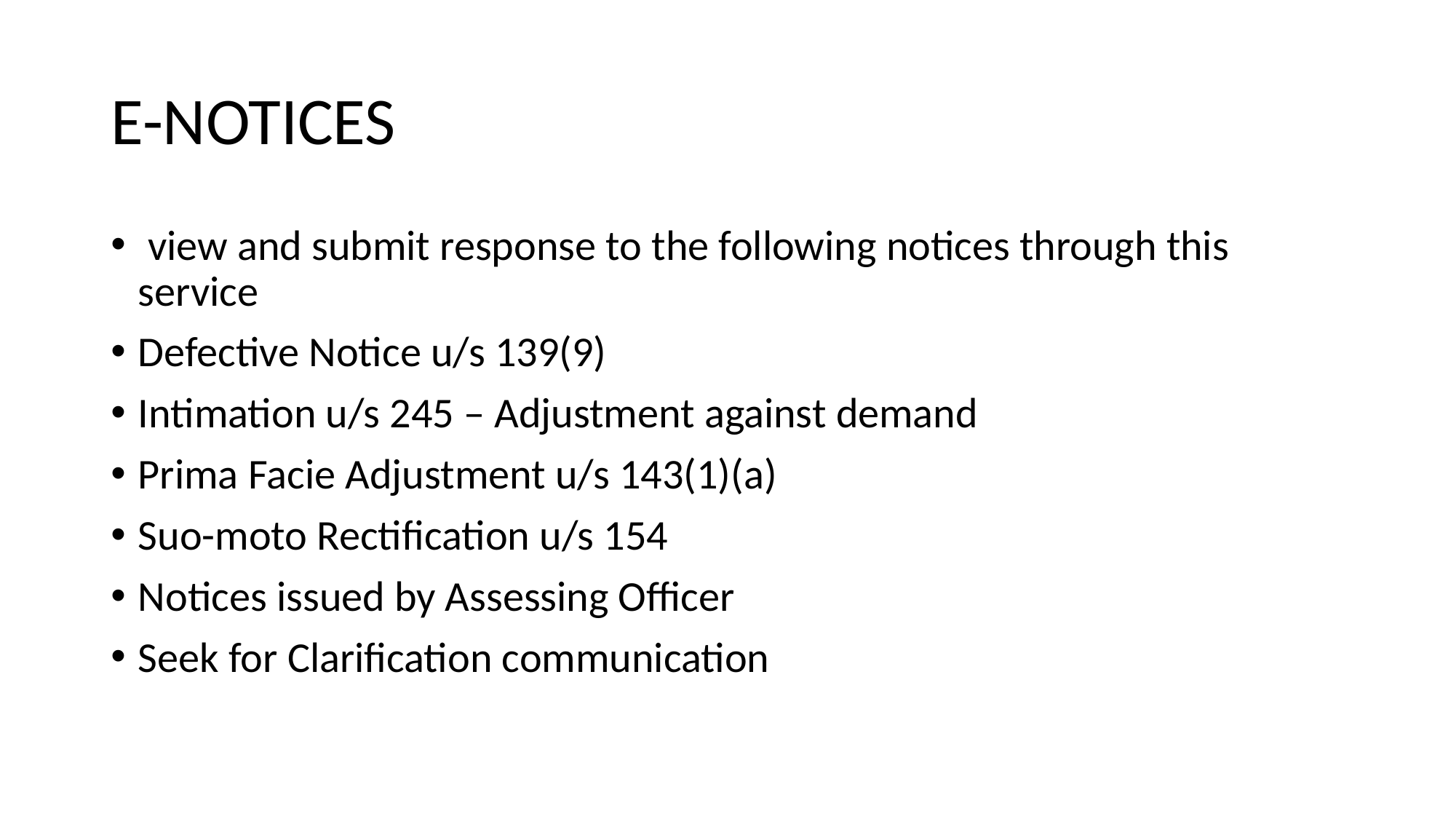

# E-NOTICES
 view and submit response to the following notices through this service
Defective Notice u/s 139(9)
Intimation u/s 245 – Adjustment against demand
Prima Facie Adjustment u/s 143(1)(a)
Suo-moto Rectification u/s 154
Notices issued by Assessing Officer
Seek for Clarification communication